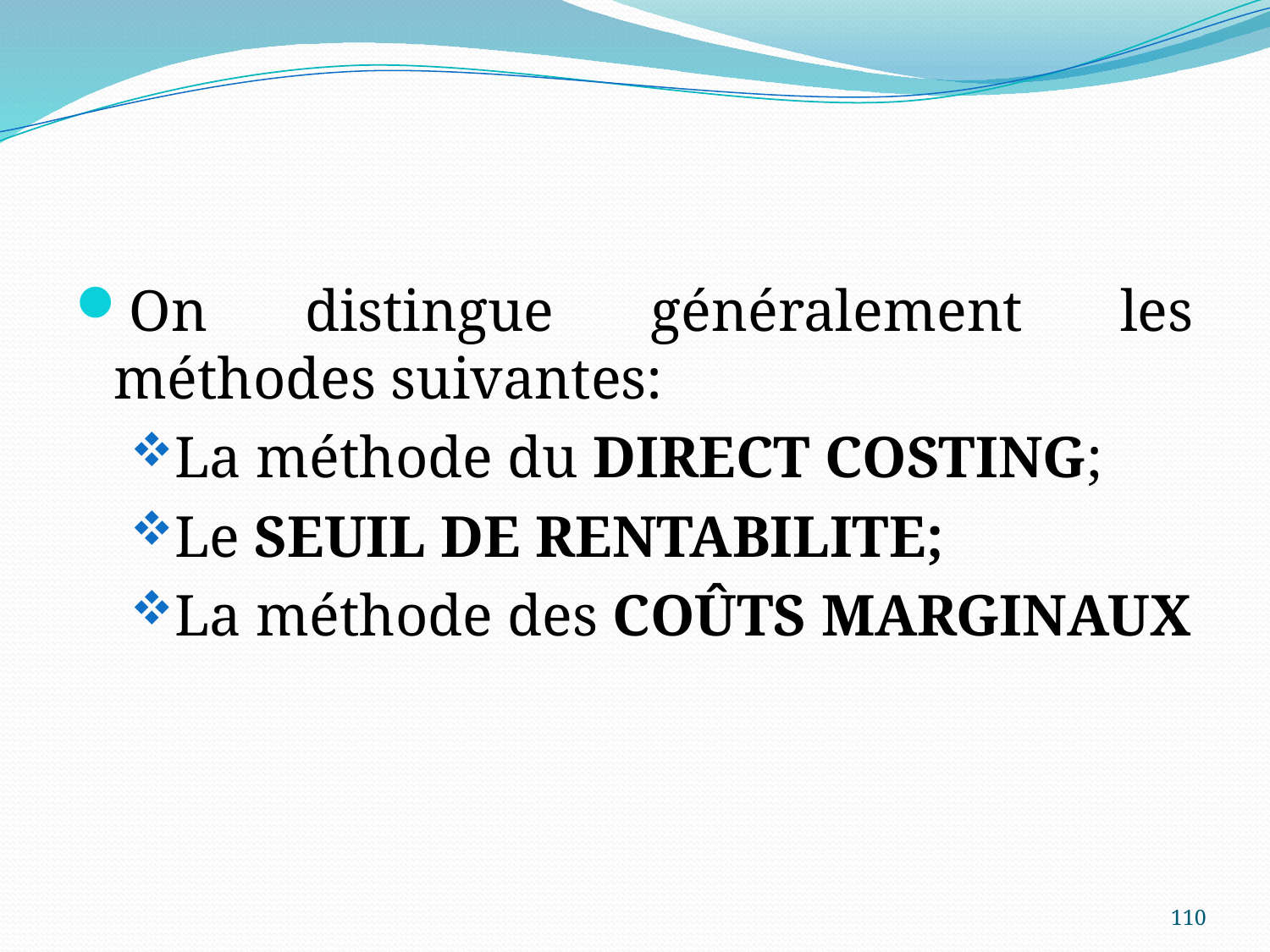

On distingue généralement les méthodes suivantes:
La méthode du DIRECT COSTING;
Le SEUIL DE RENTABILITE;
La méthode des COÛTS MARGINAUX

110